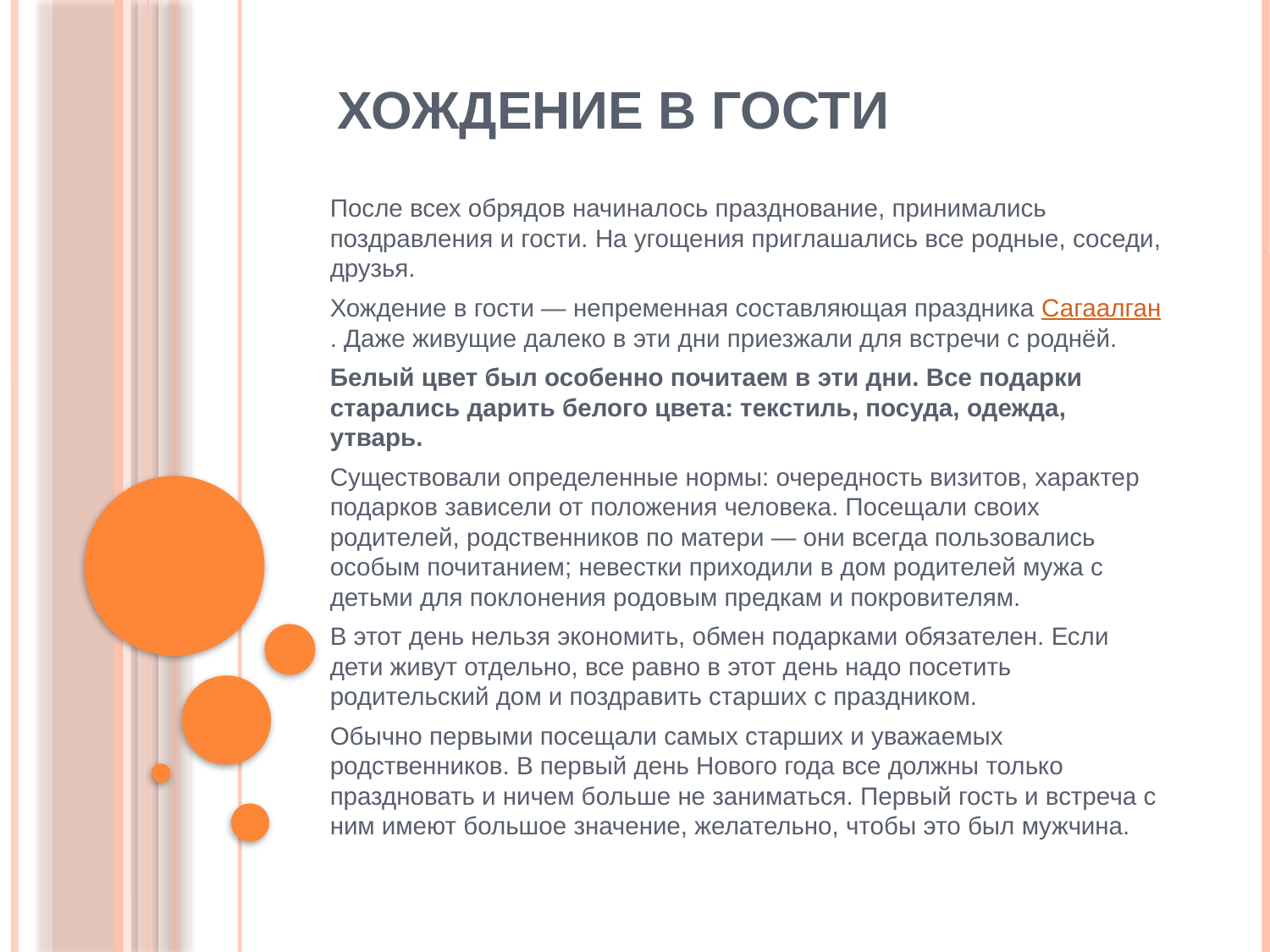

# Хождение в гости
После всех обрядов начиналось празднование, принимались поздравления и гости. На угощения приглашались все родные, соседи, друзья.
Хождение в гости — непременная составляющая праздника Сагаалган. Даже живущие далеко в эти дни приезжали для встречи с роднёй.
Белый цвет был особенно почитаем в эти дни. Все подарки старались дарить белого цвета: текстиль, посуда, одежда, утварь.
Существовали определенные нормы: очередность визитов, характер подарков зависели от положения человека. Посещали своих родителей, родственников по матери — они всегда пользовались особым почитанием; невестки приходили в дом родителей мужа с детьми для поклонения родовым предкам и покровителям.
В этот день нельзя экономить, обмен подарками обязателен. Если дети живут отдельно, все равно в этот день надо посетить родительский дом и поздравить старших с праздником.
Обычно первыми посещали самых старших и уважаемых родственников. В первый день Нового года все должны только праздновать и ничем больше не заниматься. Первый гость и встреча с ним имеют большое значение, желательно, чтобы это был мужчина.